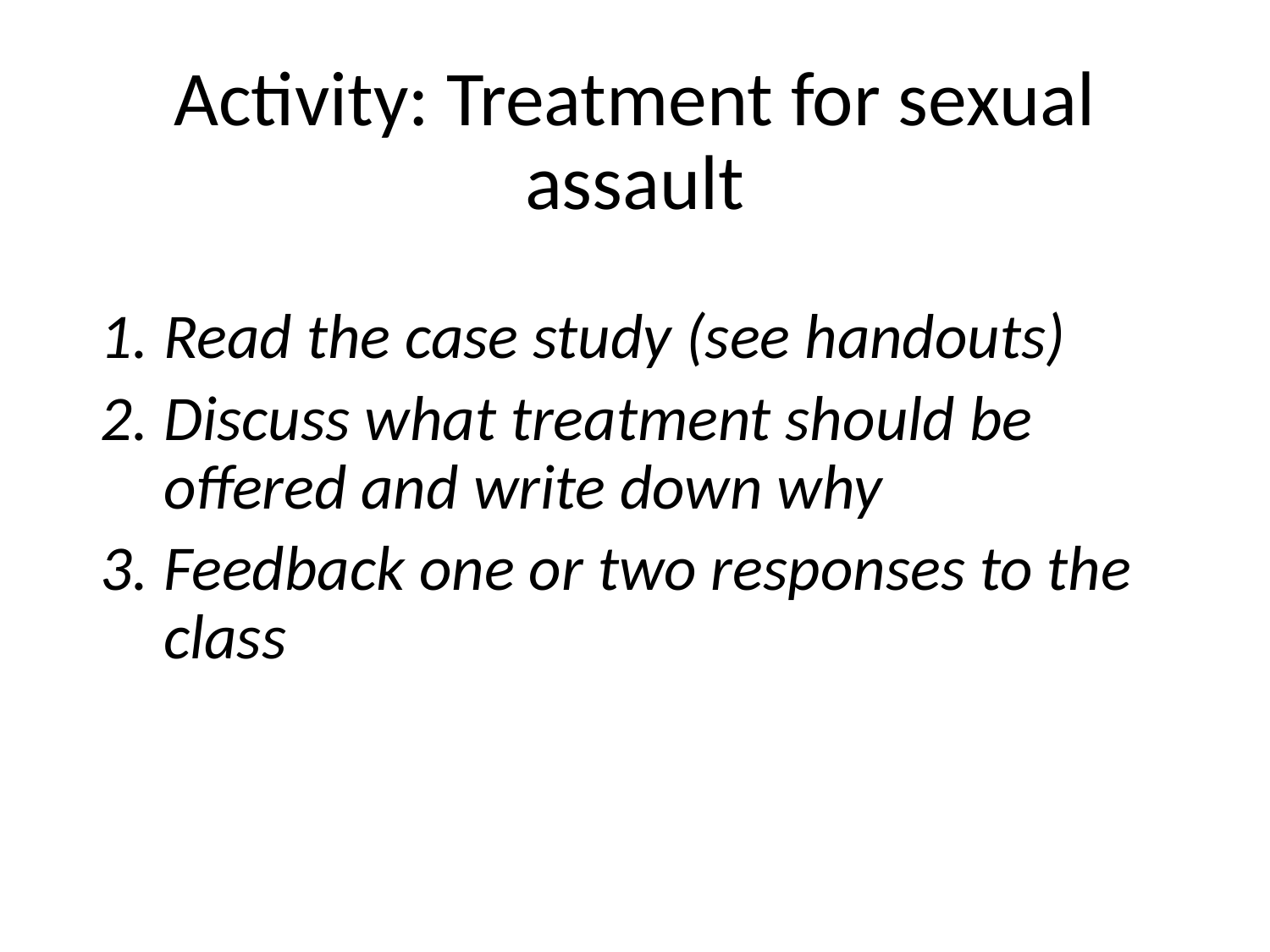

# Activity: Treatment for sexual assault
Read the case study (see handouts)
Discuss what treatment should be offered and write down why
Feedback one or two responses to the class